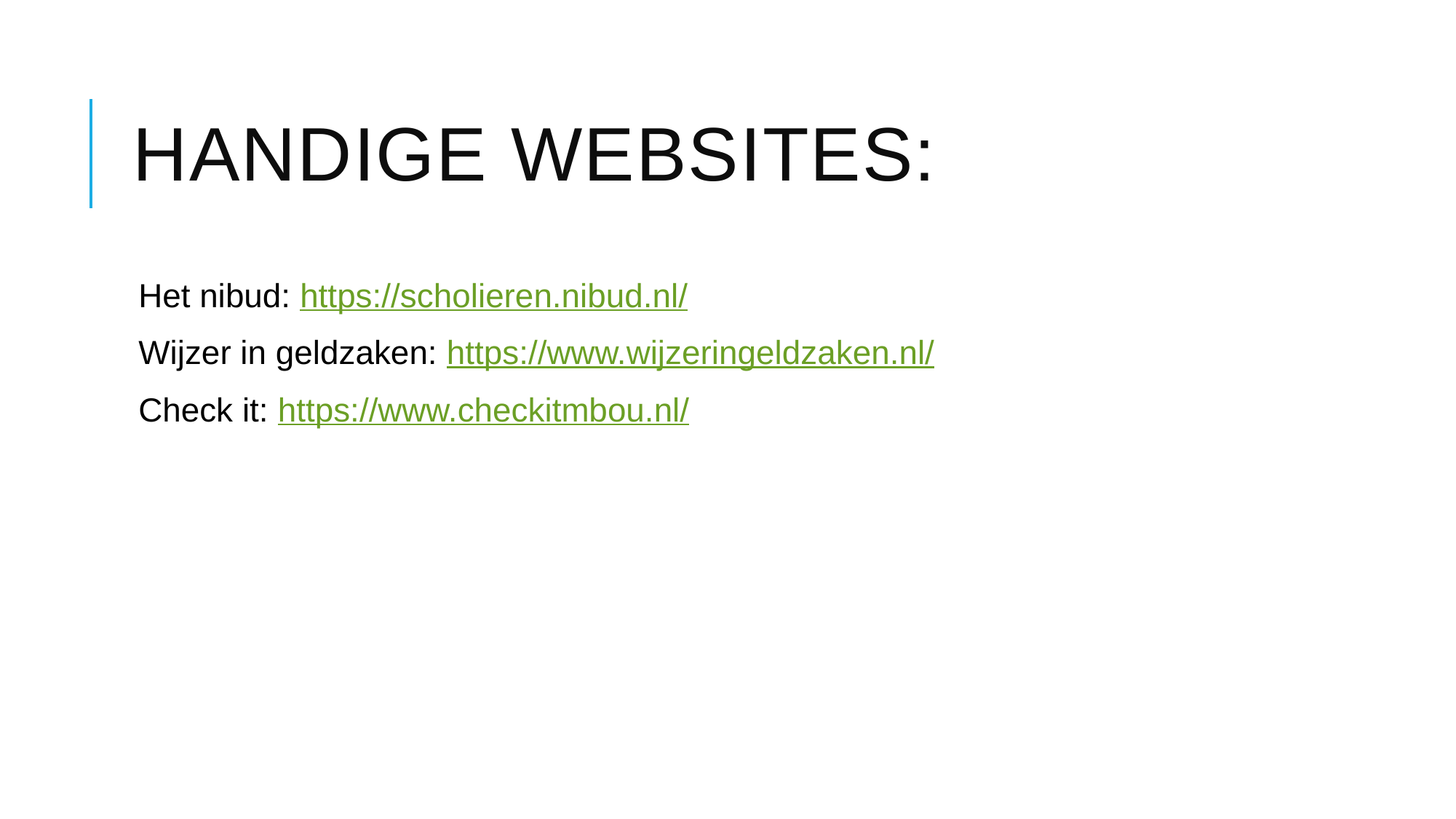

# Handige websites:
Het nibud: https://scholieren.nibud.nl/
Wijzer in geldzaken: https://www.wijzeringeldzaken.nl/
Check it: https://www.checkitmbou.nl/